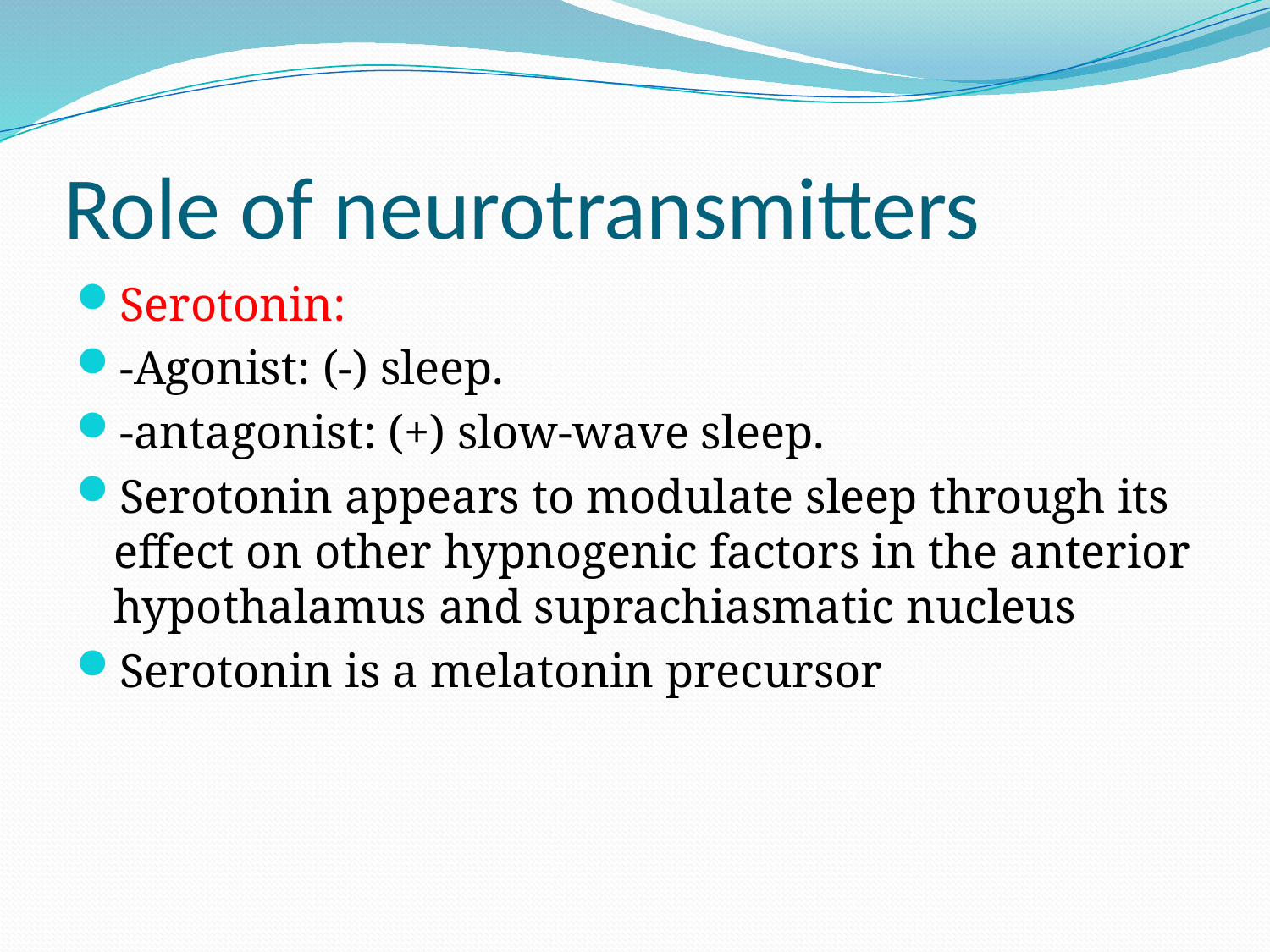

# Role of neurotransmitters
Serotonin:
-Agonist: (-) sleep.
-antagonist: (+) slow-wave sleep.
Serotonin appears to modulate sleep through its effect on other hypnogenic factors in the anterior hypothalamus and suprachiasmatic nucleus
Serotonin is a melatonin precursor